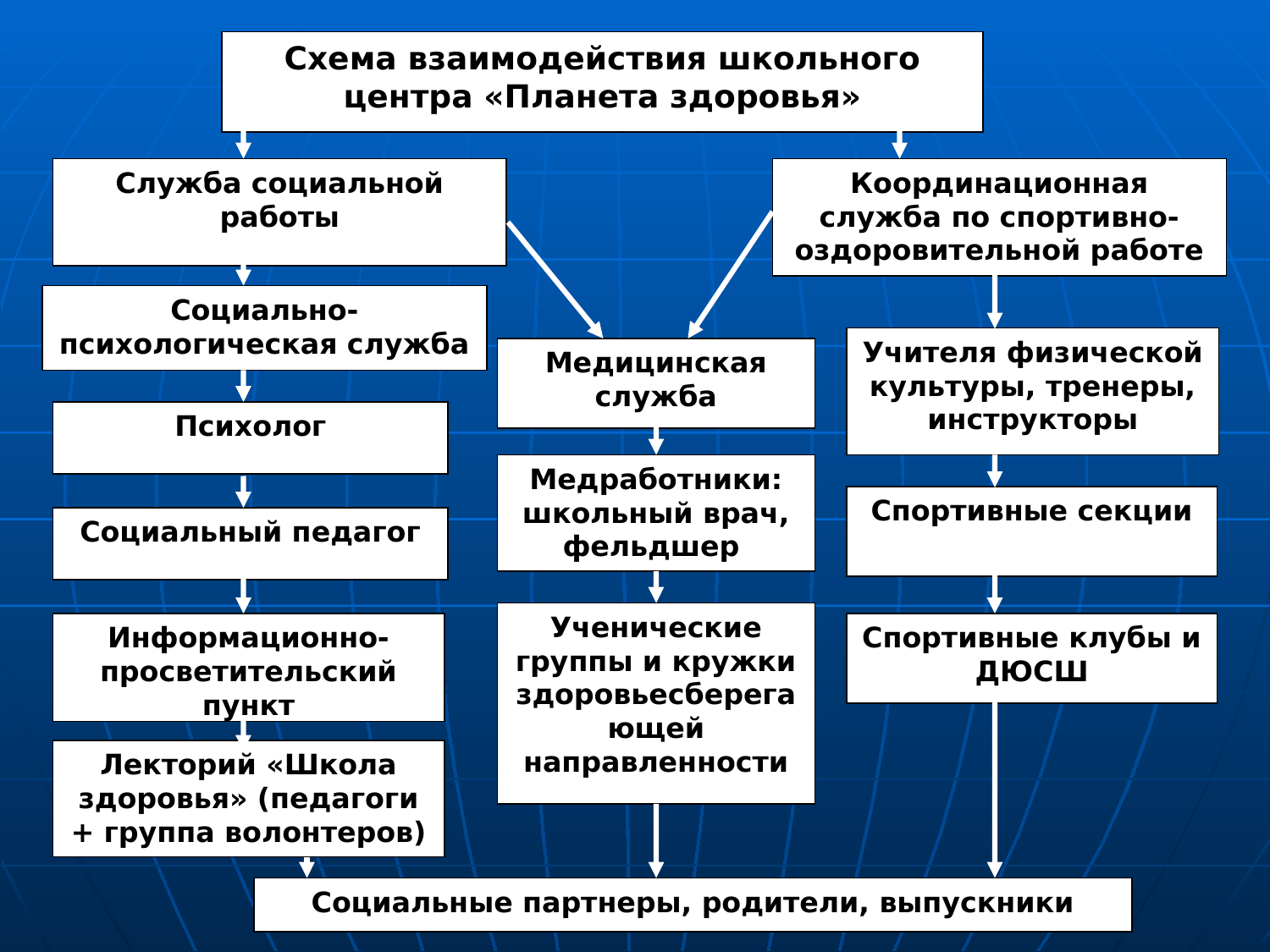

Схема взаимодействия школьного центра «Планета здоровья»

Служба социальной работы
Координационная служба по спортивно-оздоровительной работе

Социально-психологическая служба
Учителя физической культуры, тренеры, инструкторы
Медицинская служба

Психолог

Медработники: школьный врач, фельдшер

Спортивные секции
Социальный педагог

Ученические группы и кружки здоровьесберегающей направленности
Информационно-просветительский пункт
Спортивные клубы и ДЮСШ

Лекторий «Школа здоровья» (педагоги + группа волонтеров)

Социальные партнеры, родители, выпускники